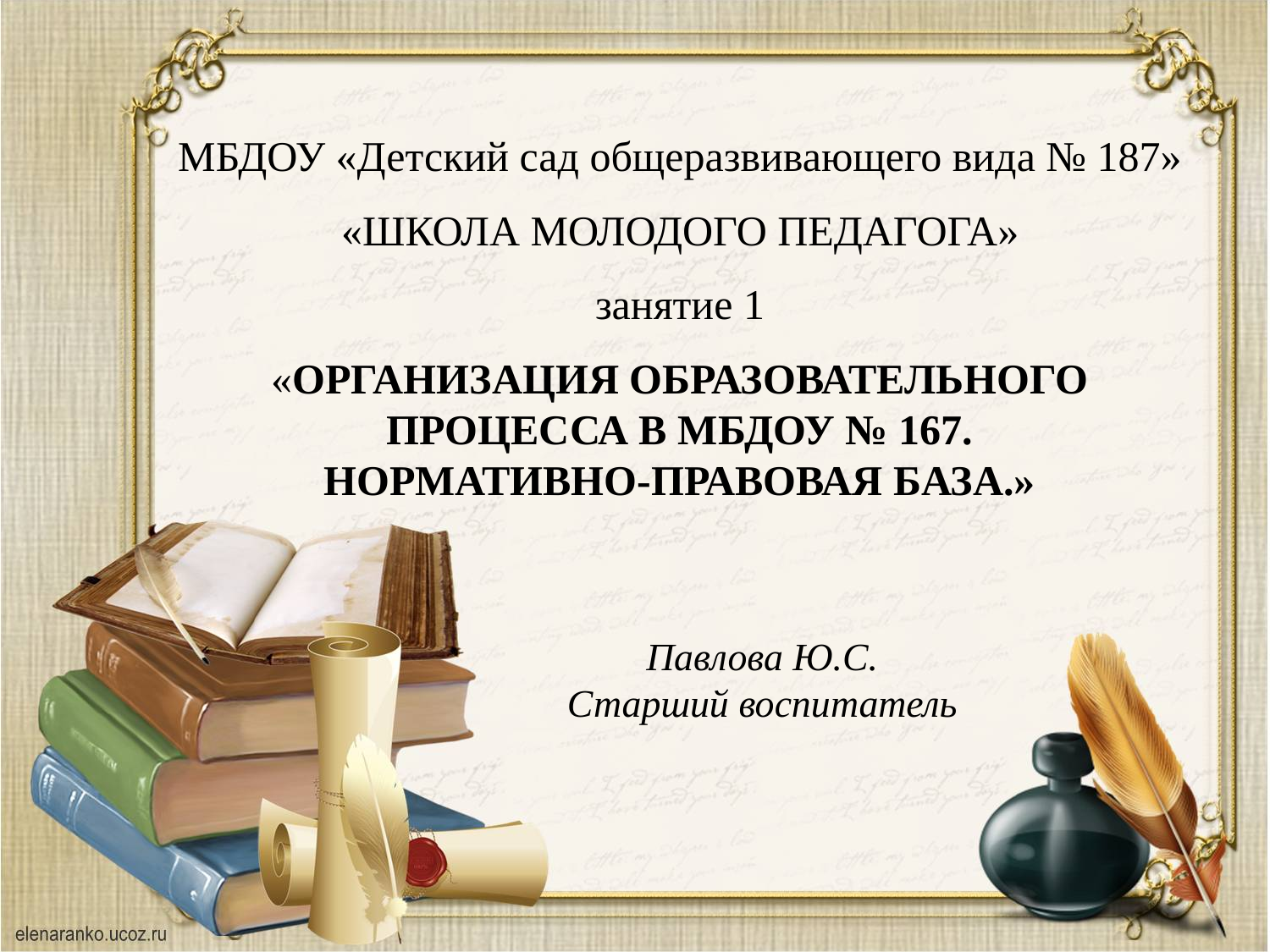

МБДОУ «Детский сад общеразвивающего вида № 187»

«ШКОЛА МОЛОДОГО ПЕДАГОГА»

занятие 1

«ОРГАНИЗАЦИЯ ОБРАЗОВАТЕЛЬНОГО ПРОЦЕССА В МБДОУ № 167.
нормативно-правовая база.»
Павлова Ю.С.
Старший воспитатель